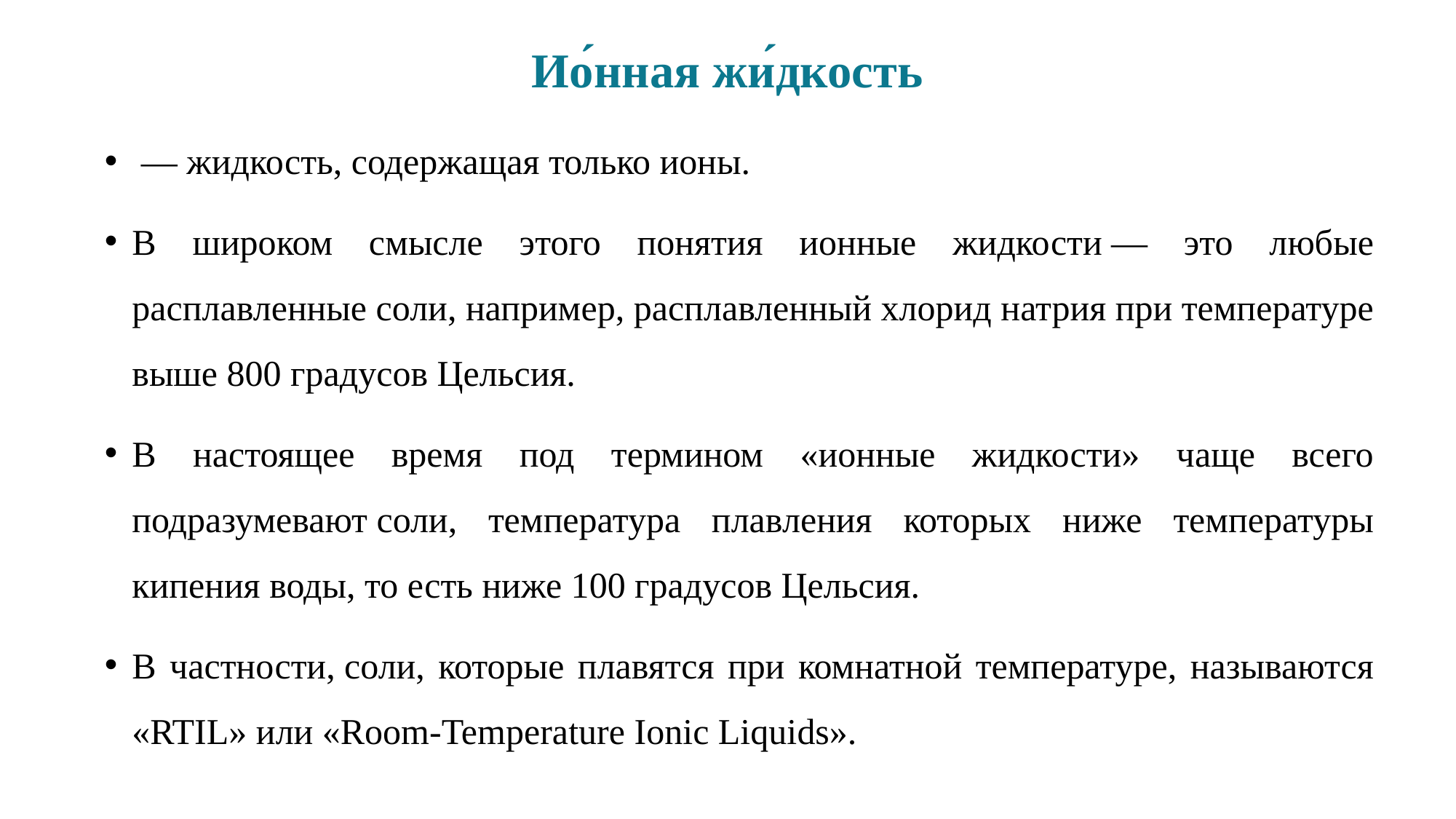

# Ио́нная жи́дкость
 — жидкость, содержащая только ионы.
В широком смысле этого понятия ионные жидкости — это любые расплавленные соли, например, расплавленный хлорид натрия при температуре выше 800 градусов Цельсия.
В настоящее время под термином «ионные жидкости» чаще всего подразумевают соли, температура плавления которых ниже температуры кипения воды, то есть ниже 100 градусов Цельсия.
В частности, соли, которые плавятся при комнатной температуре, называются «RTIL» или «Room-Temperature Ionic Liquids».